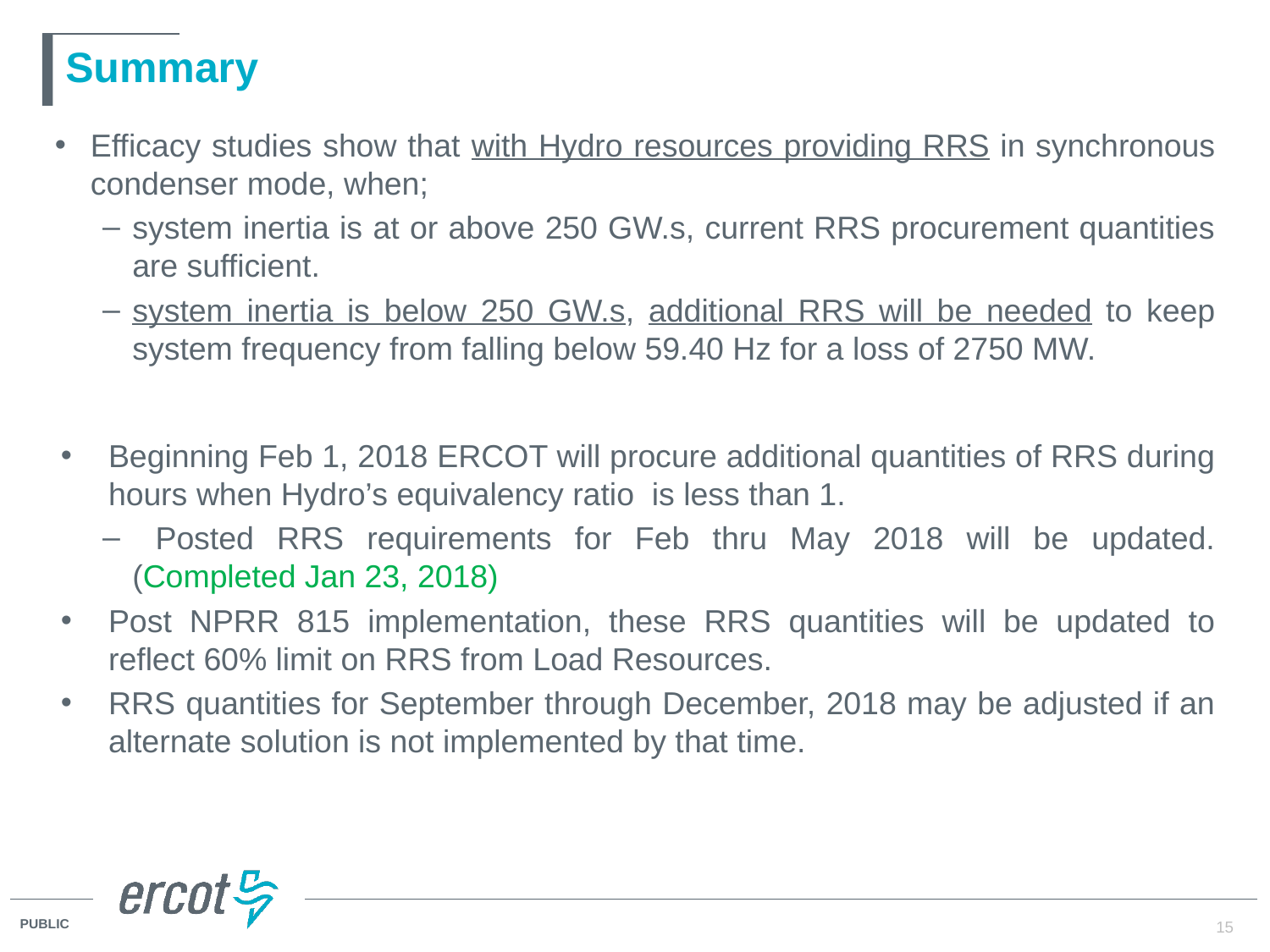

# Summary
Efficacy studies show that with Hydro resources providing RRS in synchronous condenser mode, when;
system inertia is at or above 250 GW.s, current RRS procurement quantities are sufficient.
system inertia is below 250 GW.s, additional RRS will be needed to keep system frequency from falling below 59.40 Hz for a loss of 2750 MW.

Beginning Feb 1, 2018 ERCOT will procure additional quantities of RRS during hours when Hydro’s equivalency ratio  is less than 1.
 Posted RRS requirements for Feb thru May 2018 will be updated. (Completed Jan 23, 2018)
Post NPRR 815 implementation, these RRS quantities will be updated to reflect 60% limit on RRS from Load Resources.
RRS quantities for September through December, 2018 may be adjusted if an alternate solution is not implemented by that time.

15